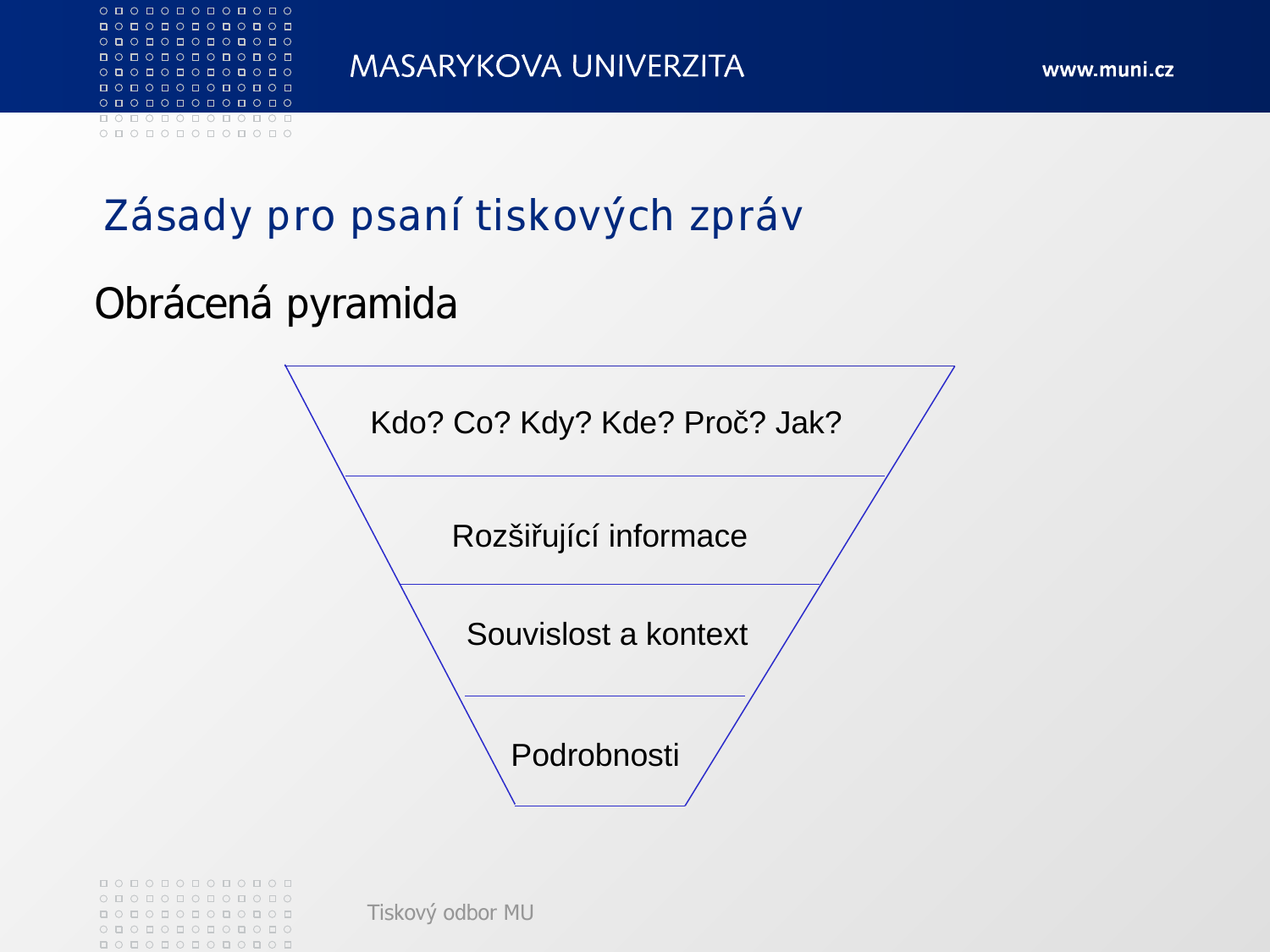

# Zásady pro psaní tiskových zpráv
Obrácená pyramida
Kdo? Co? Kdy? Kde? Proč? Jak?
Rozšiřující informace
Souvislost a kontext
Podrobnosti
Tiskový odbor MU